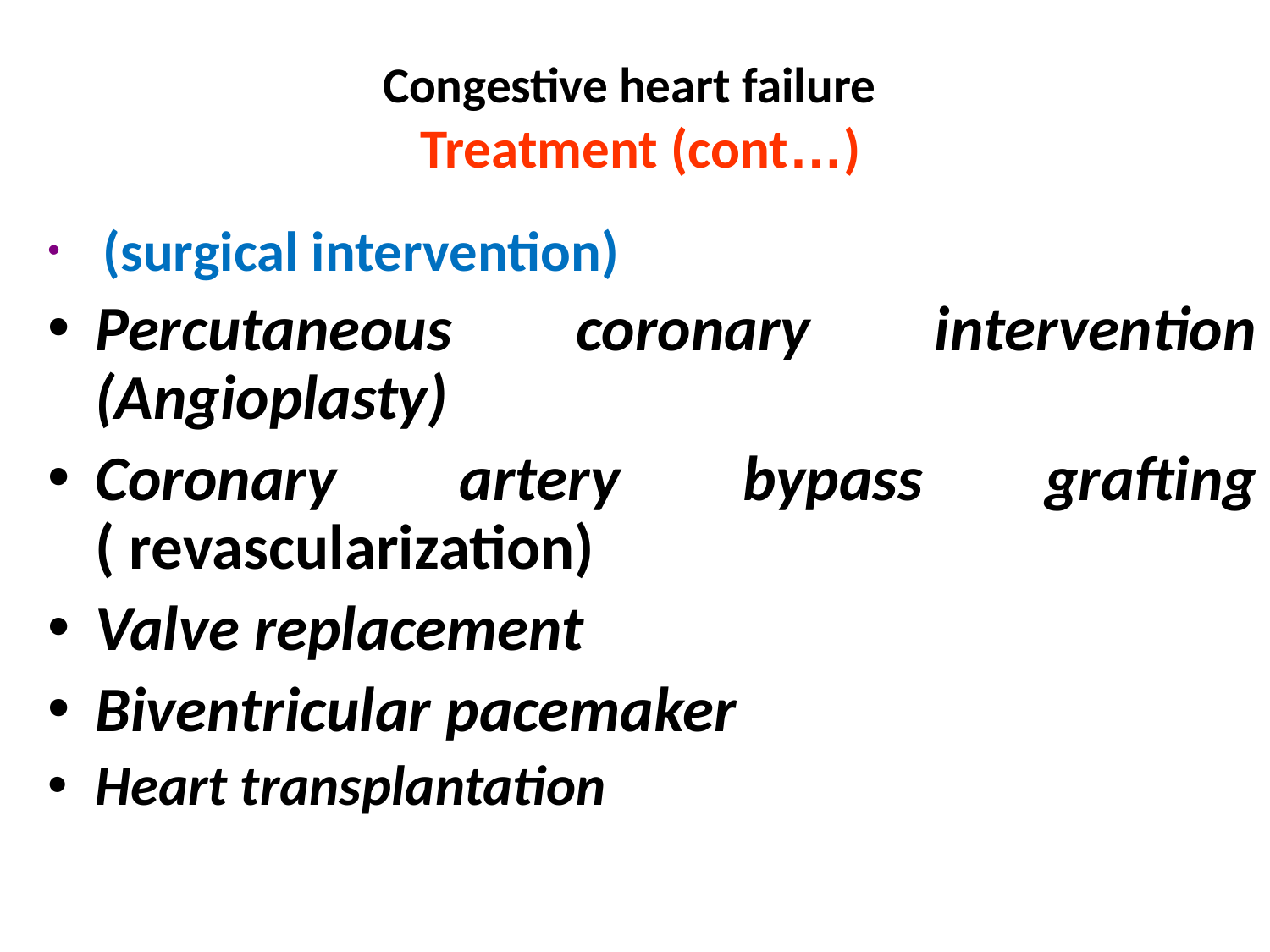

# Congestive heart failure Treatment (cont…)
 (surgical intervention)
Percutaneous coronary intervention (Angioplasty)
Coronary artery bypass grafting ( revascularization)
Valve replacement
Biventricular pacemaker
Heart transplantation